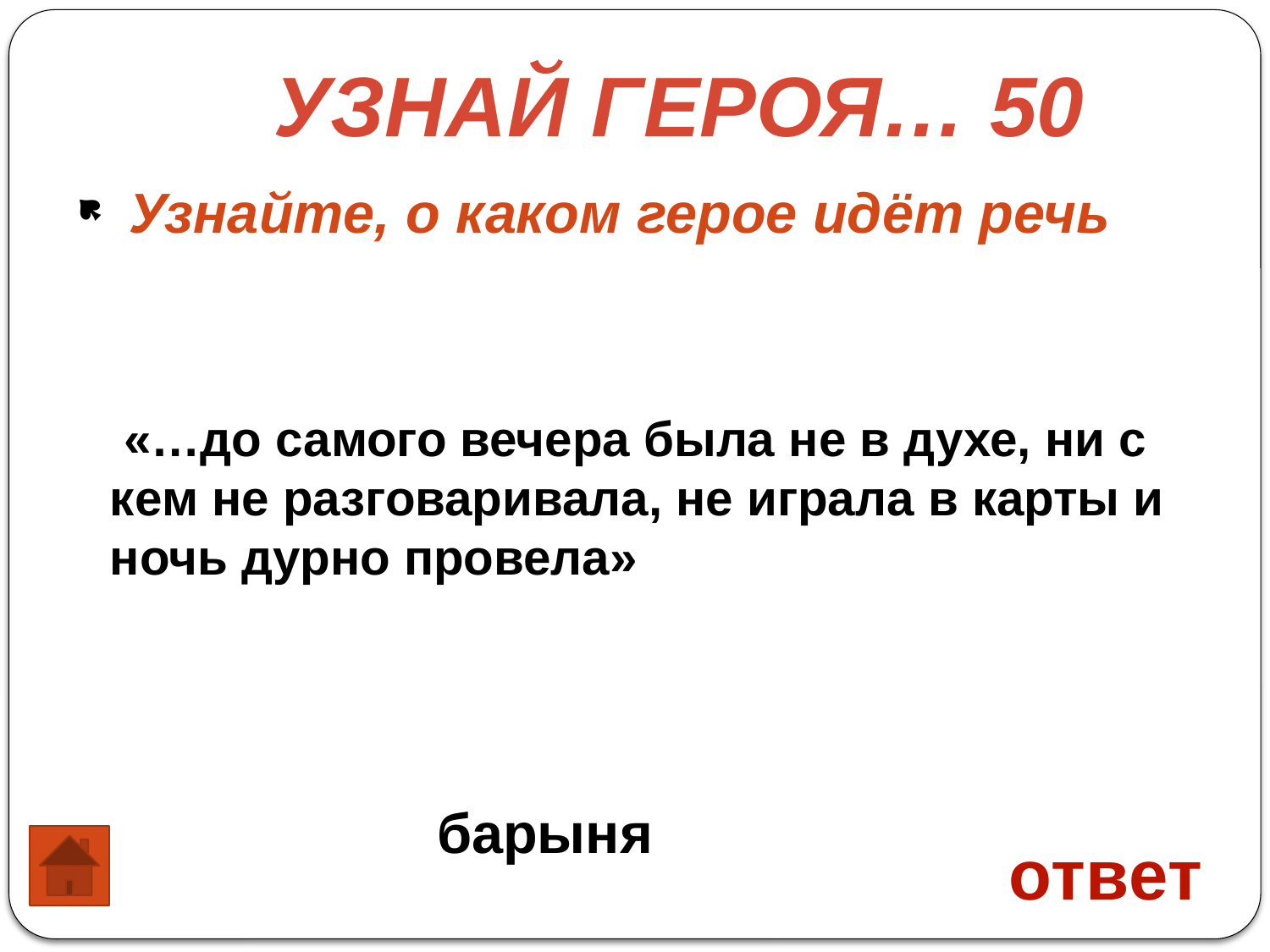

УЗНАЙ ГЕРОЯ… 50
 Узнайте, о каком герое идёт речь

 «…до самого вечера была не в духе, ни с кем не разговаривала, не играла в карты и ночь дурно провела»
              барыня
ответ